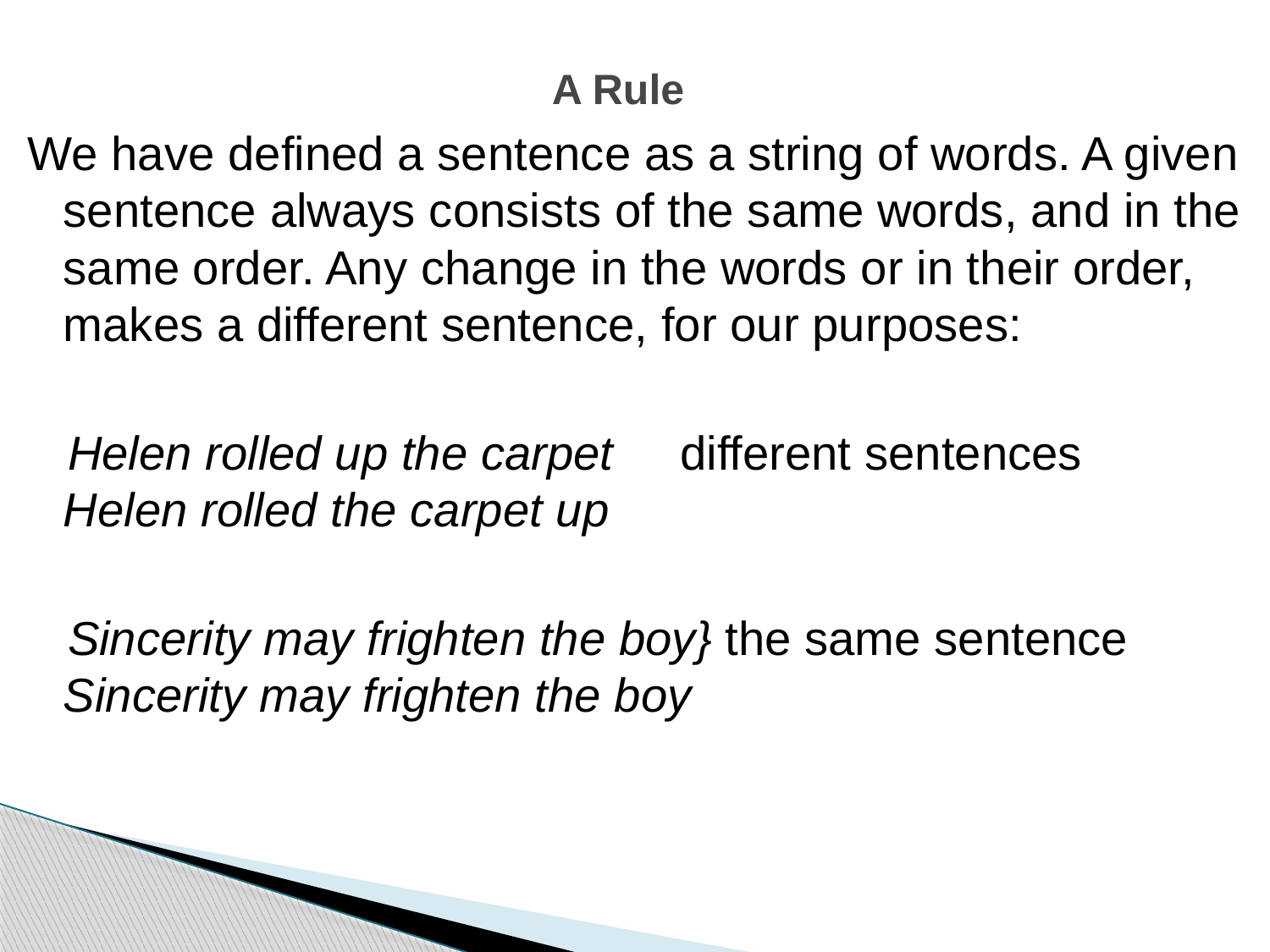

# A Rule
We have defined a sentence as a string of words. A given sentence always consists of the same words, and in the same order. Any change in the words or in their order, makes a different sentence, for our purposes:

   Helen rolled up the carpet     different sentences
Helen rolled the carpet up

   Sincerity may frighten the boy} the same sentence
Sincerity may frighten the boy